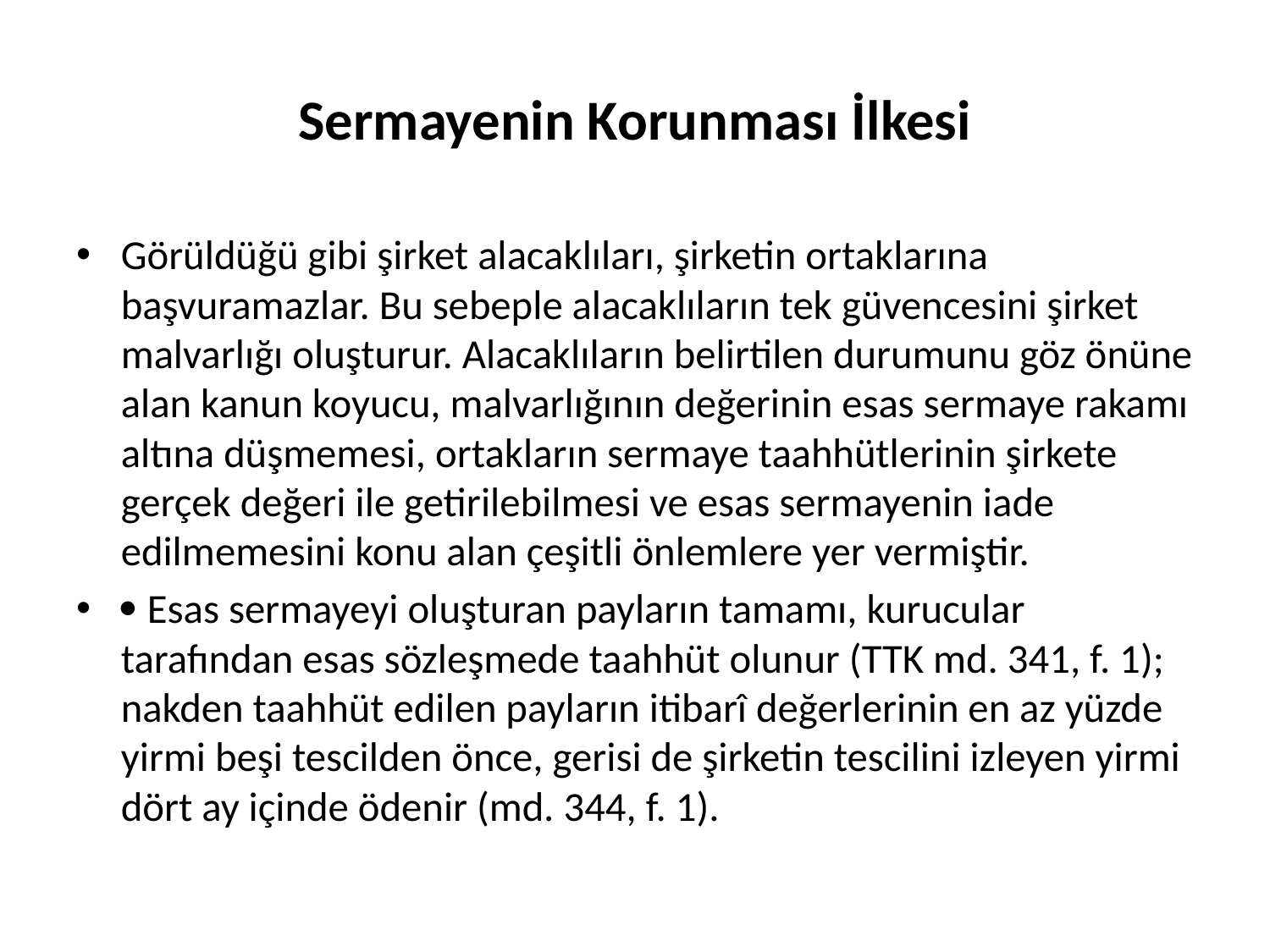

# Sermayenin Korunması İlkesi
Görüldüğü gibi şirket alacaklıları, şirketin ortaklarına başvuramazlar. Bu sebeple alacaklıların tek güvencesini şirket malvarlığı oluşturur. Alacaklıların belirtilen durumunu göz önüne alan kanun koyucu, malvarlığının değerinin esas sermaye rakamı altına düşmemesi, ortakların sermaye taahhütlerinin şirkete gerçek değeri ile getirilebilmesi ve esas sermayenin iade edilmemesini konu alan çeşitli önlemlere yer vermiştir.
• Esas sermayeyi oluşturan payların tamamı, kurucular tarafından esas sözleşmede taahhüt olunur (TTK md. 341, f. 1); nakden taahhüt edilen payların itibarî değerlerinin en az yüzde yirmi beşi tescilden önce, gerisi de şirketin tescilini izleyen yirmi dört ay içinde ödenir (md. 344, f. 1).